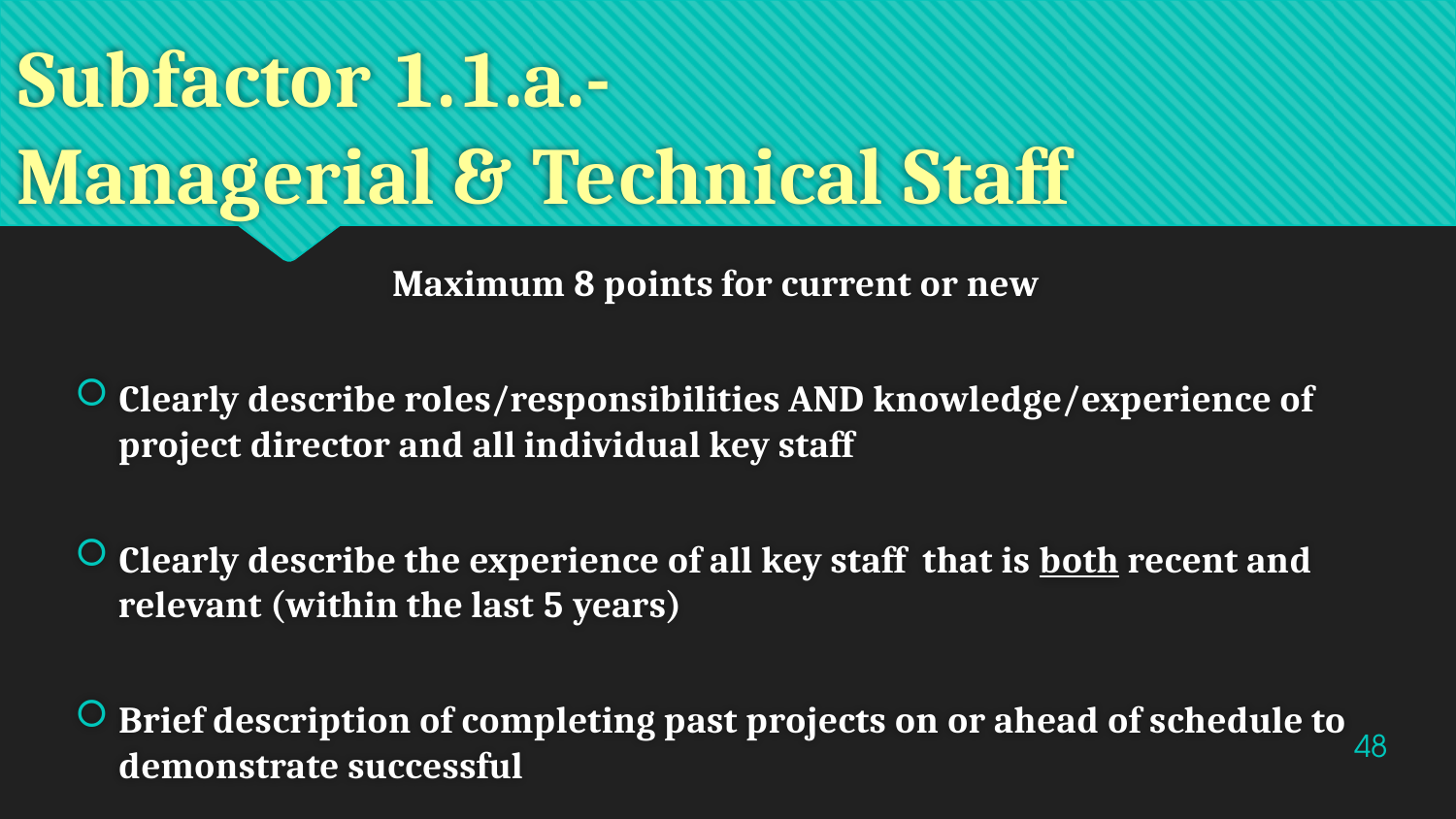

# Subfactor 1.1.a.- Managerial & Technical Staff
Maximum 8 points for current or new

Clearly describe roles/responsibilities AND knowledge/experience of project director and all individual key staff

Clearly describe the experience of all key staff  that is both recent and relevant (within the last 5 years)

Brief description of completing past projects on or ahead of schedule to demonstrate successful

48